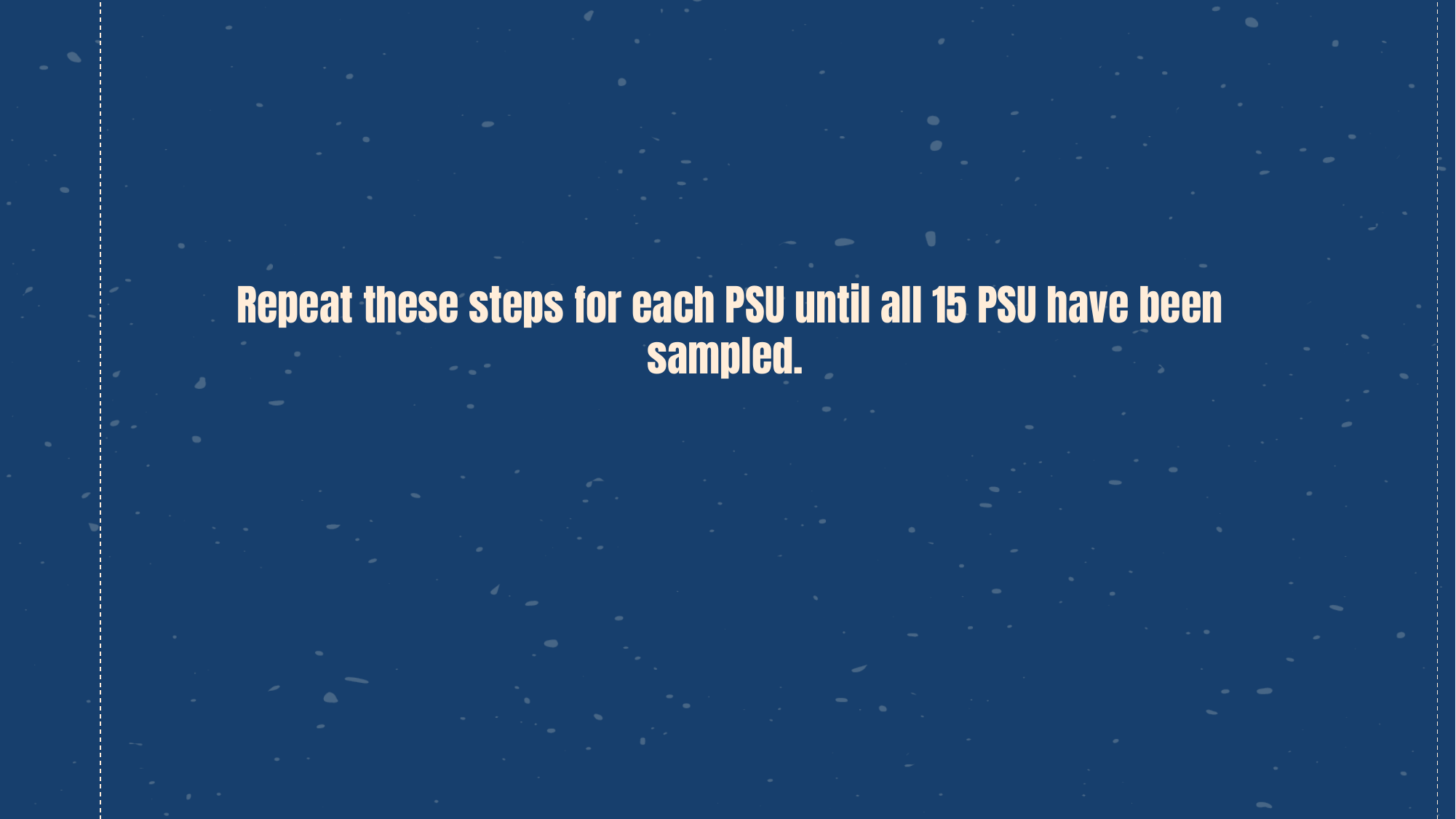

# Repeat these steps for each PSU until all 15 PSU have been sampled.